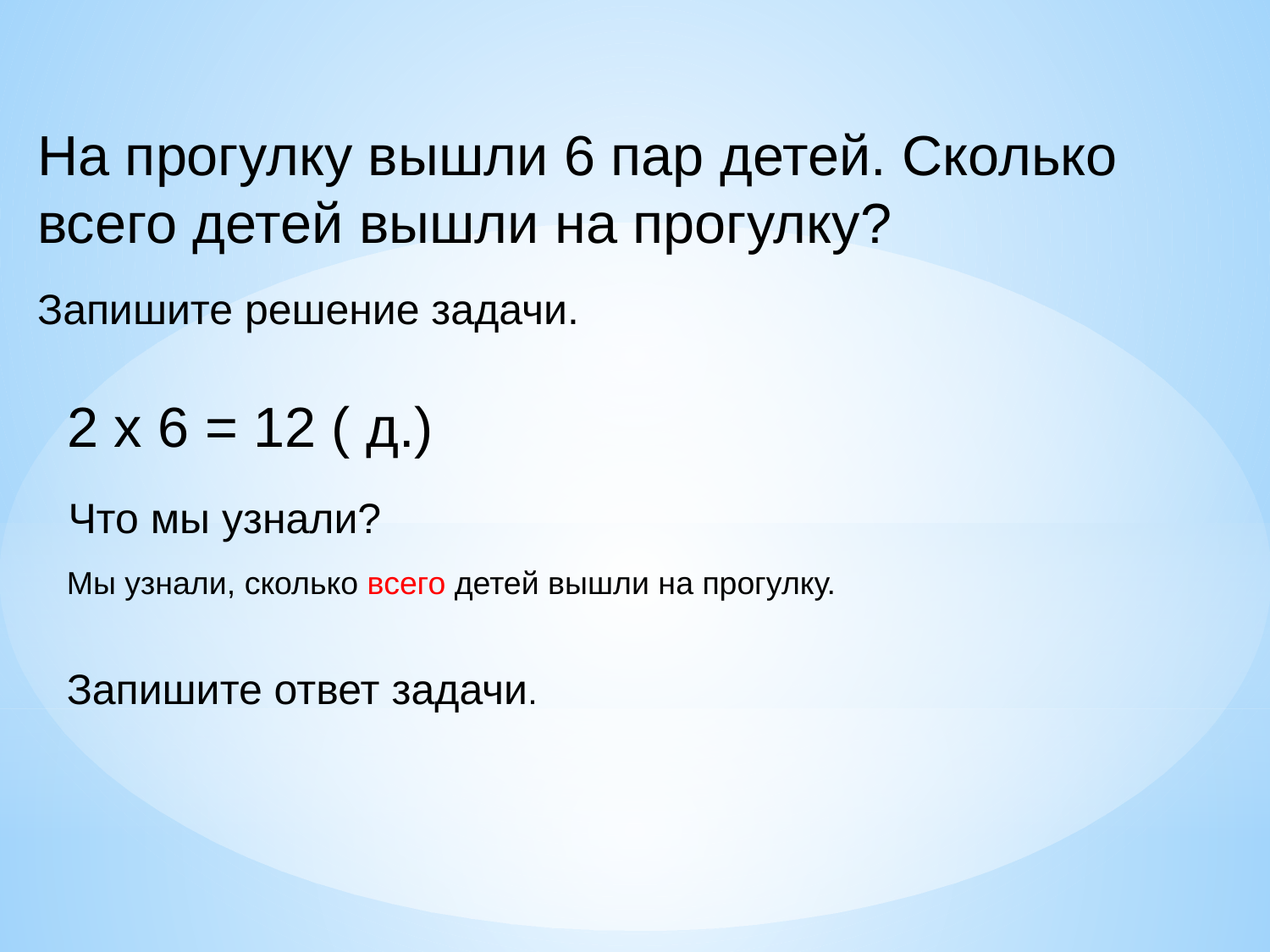

На прогулку вышли 6 пар детей. Сколько всего детей вышли на прогулку?
Запишите решение задачи.
2 х 6 = 12 ( д.)
Что мы узнали?
Мы узнали, сколько всего детей вышли на прогулку.
Запишите ответ задачи.